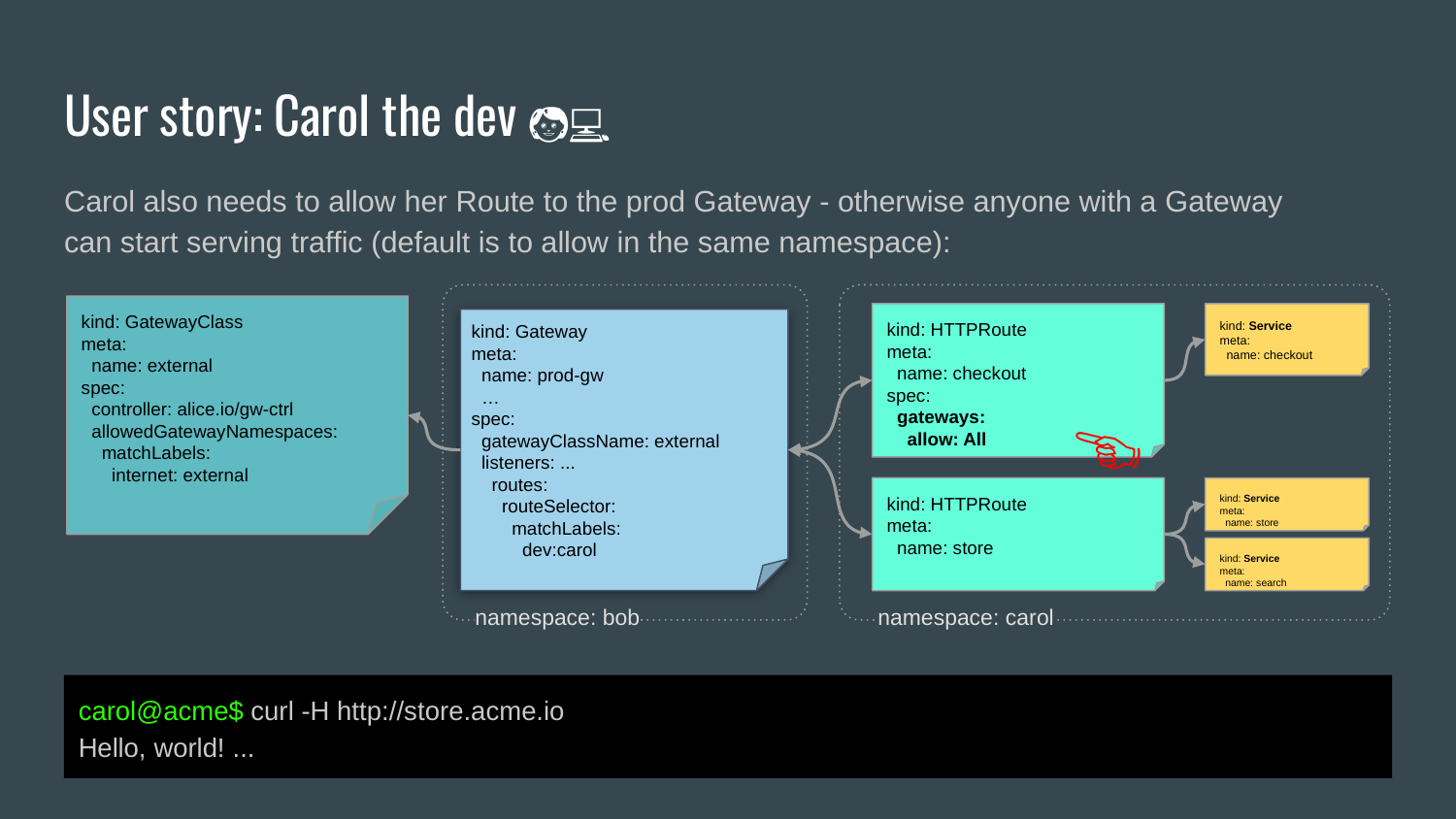

# User story: Carol the dev 👩‍💻
Carol also needs to allow her Route to the prod Gateway - otherwise anyone with a Gateway can start serving traffic (default is to allow in the same namespace):

kind: GatewayClass
meta:
  name: external
spec:
  controller: alice.io/gw-ctrl
  allowedGatewayNamespaces:
    matchLabels:
      internet: external
kind: HTTPRoute
meta:
  name: checkout
spec:
  gateways:
    allow: All
kind: Service
meta:
  name: checkout
kind: Gateway
meta:
  name: prod-gw
  …
spec:
  gatewayClassName: external
  listeners: ...
    routes:
      routeSelector:
        matchLabels:
          dev:carol

☝
kind: HTTPRoute
meta:
  name: store

kind: Service
meta:
  name: store
kind: Service
meta:
  name: search
namespace: carol
namespace: bob
carol@acme$ curl -H http://store.acme.io
Hello, world! ...